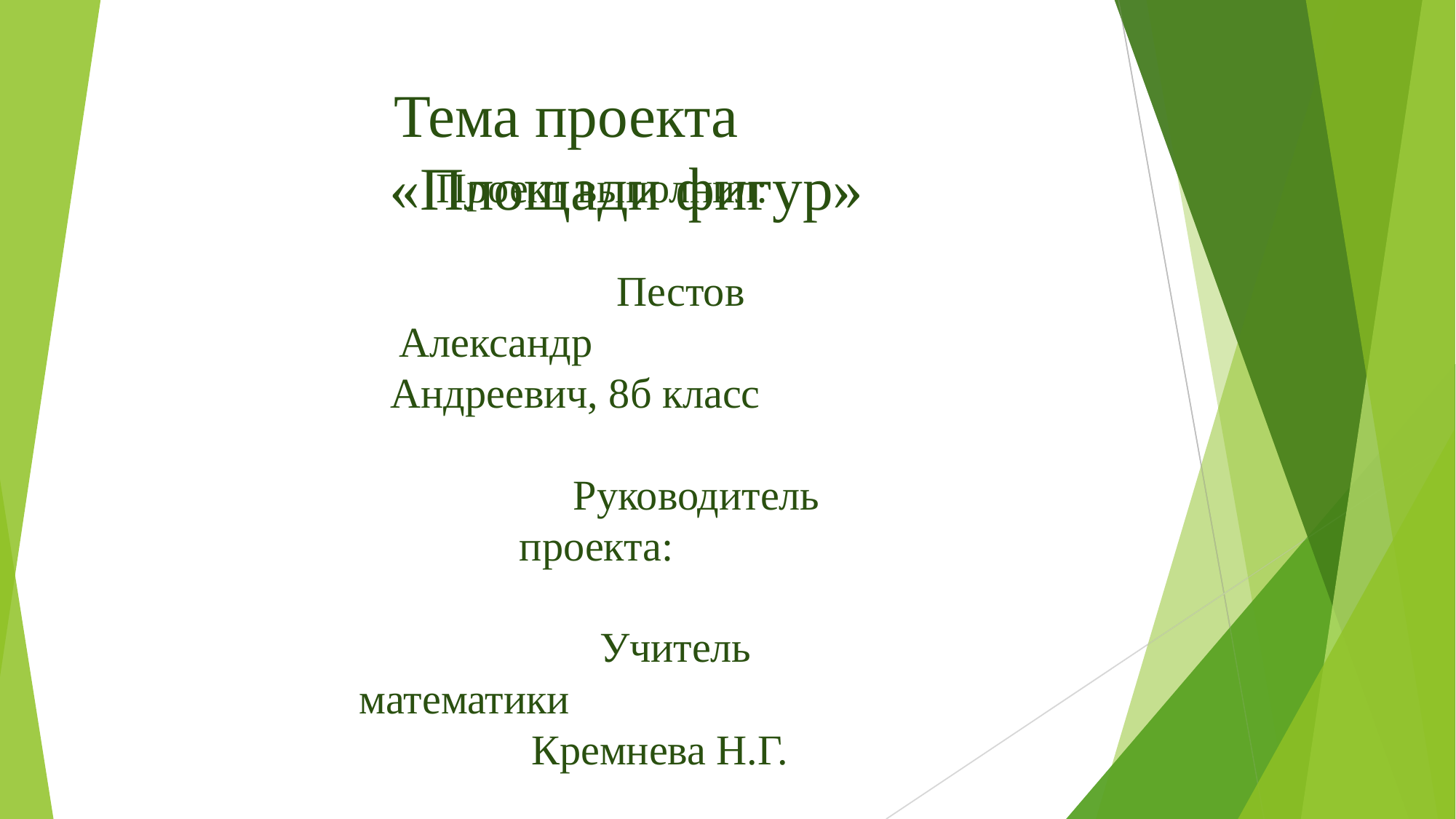

# Тема проекта «Площади фигур»
 Проект выполнил:
                                                              Пестов Александр                    Андреевич, 8б класс
                                                                 Руководитель проекта:
                                                             Учитель математики                                      Кремнева Н.Г.